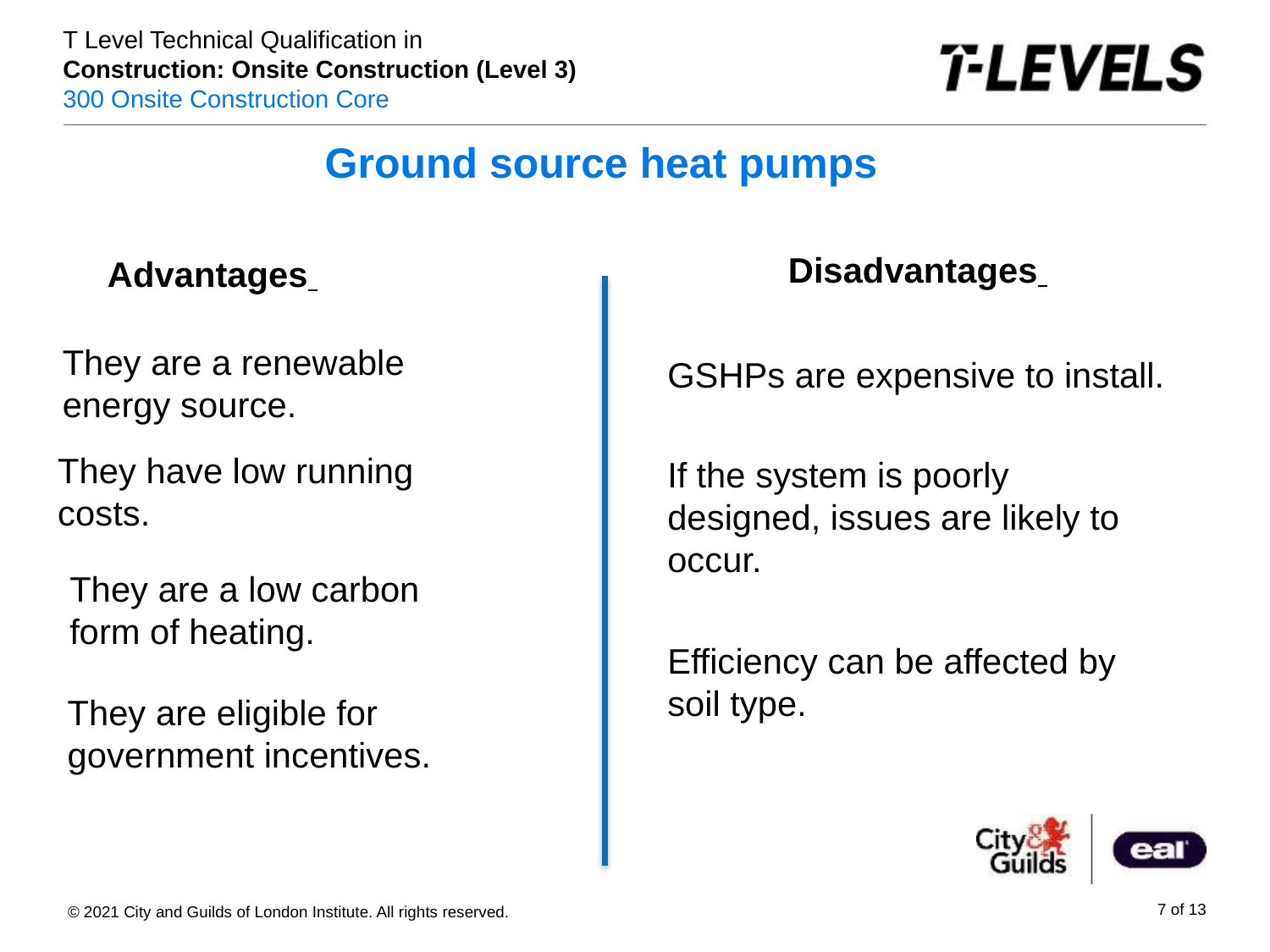

# Ground source heat pumps
Disadvantages
Advantages
They are a renewable energy source.
GSHPs are expensive to install.
They have low running costs.
If the system is poorly designed, issues are likely to occur.
They are a low carbon form of heating.
Efficiency can be affected by soil type.
They are eligible for government incentives.